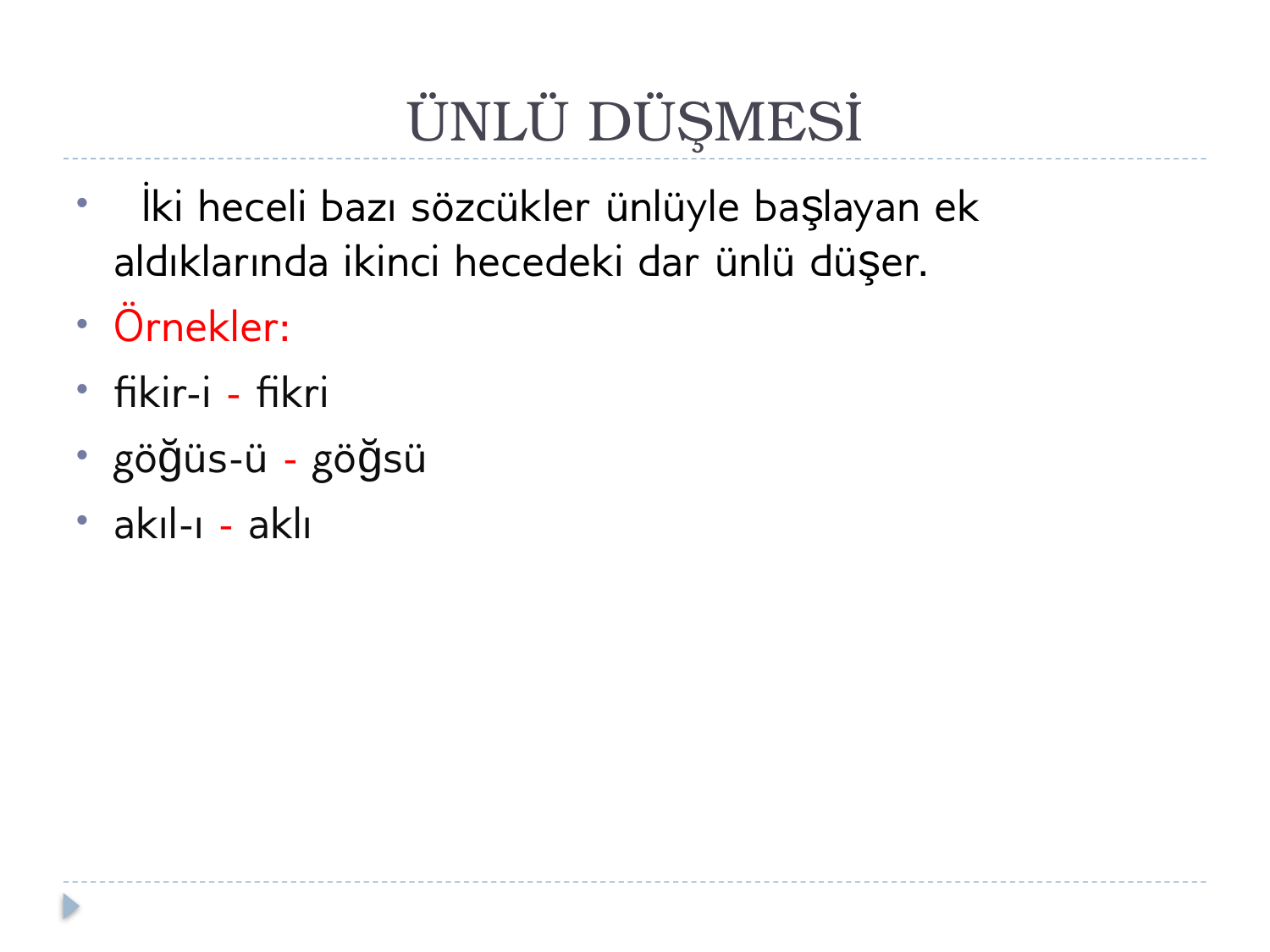

# ÜNLÜ DÜŞMESİ
  İki heceli bazı sözcükler ünlüyle başlayan ek aldıklarında ikinci hecedeki dar ünlü düşer.
Örnekler:
fikir-i - fikri
göğüs-ü - göğsü
akıl-ı - aklı